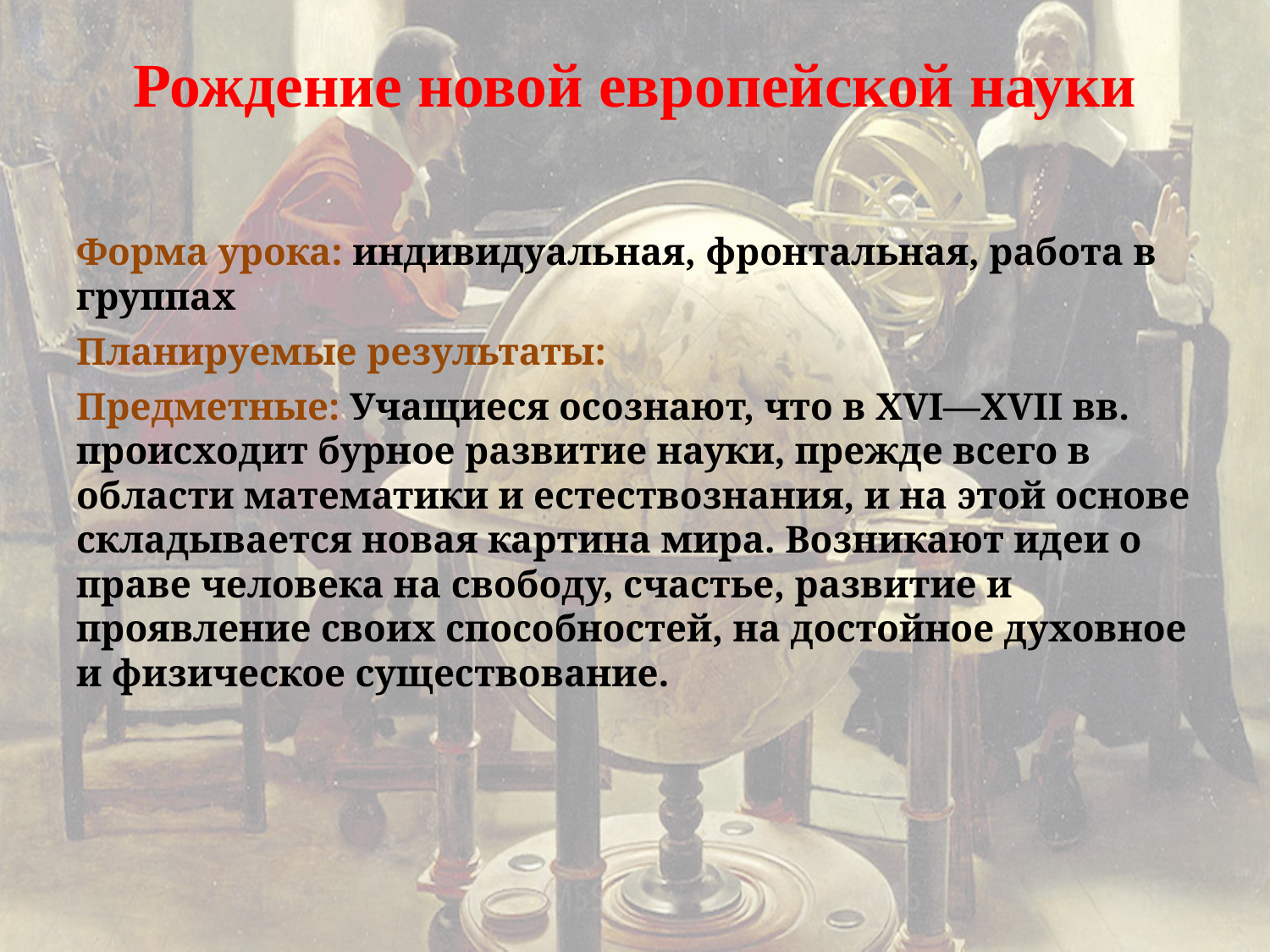

# Рождение новой европейской науки
Форма урока: индивидуальная, фронтальная, работа в группах
Планируемые результаты:
Предметные: Учащиеся осознают, что в XVI—XVII вв. происходит бурное развитие науки, прежде всего в области математики и естествознания, и на этой основе складывается новая картина мира. Возникают идеи о праве человека на свободу, счастье, развитие и проявление своих способностей, на достойное духовное и физическое существование.